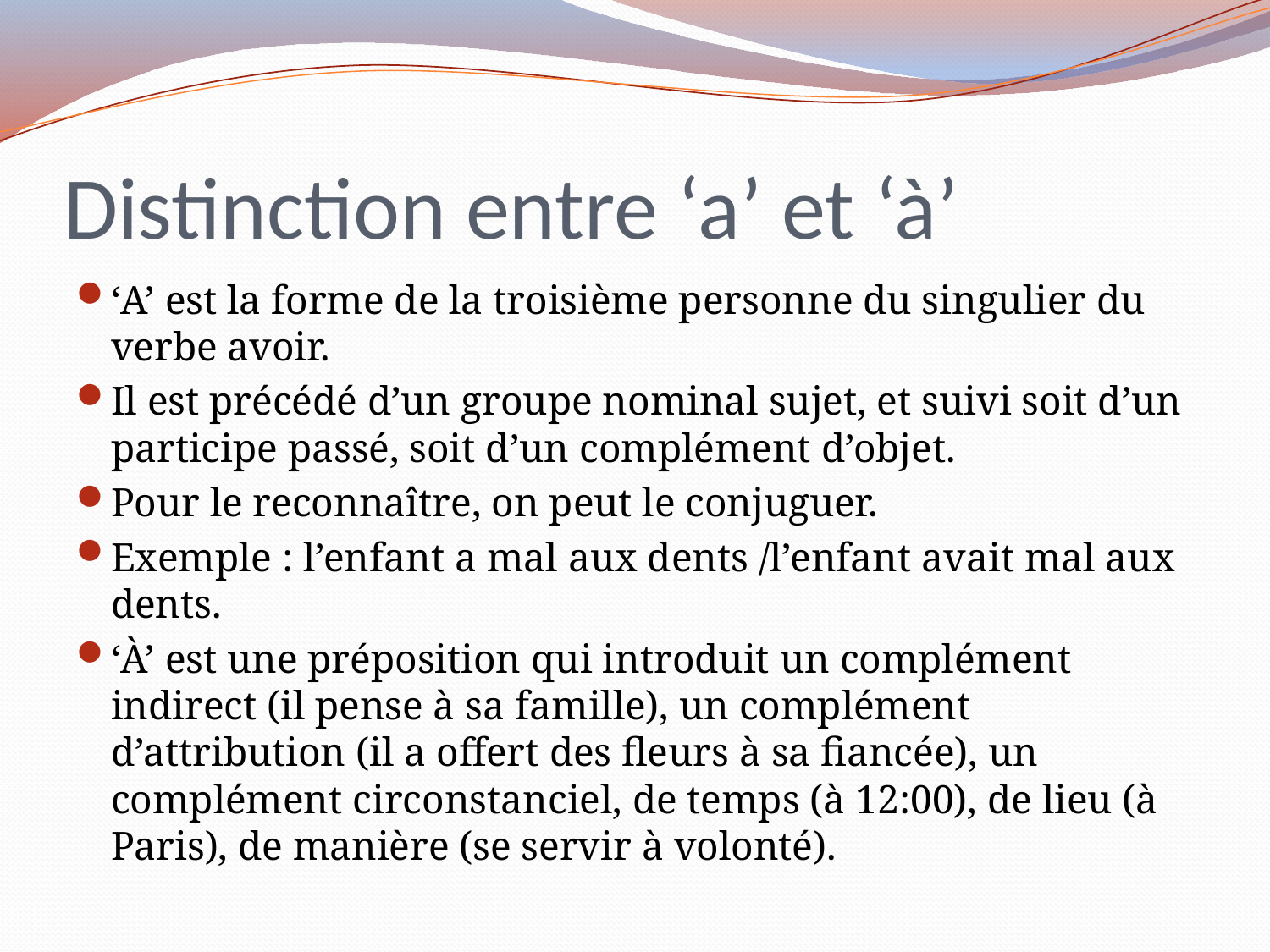

# Distinction entre ‘a’ et ‘à’
‘A’ est la forme de la troisième personne du singulier du verbe avoir.
Il est précédé d’un groupe nominal sujet, et suivi soit d’un participe passé, soit d’un complément d’objet.
Pour le reconnaître, on peut le conjuguer.
Exemple : l’enfant a mal aux dents /l’enfant avait mal aux dents.
‘À’ est une préposition qui introduit un complément indirect (il pense à sa famille), un complément d’attribution (il a offert des fleurs à sa fiancée), un complément circonstanciel, de temps (à 12:00), de lieu (à Paris), de manière (se servir à volonté).